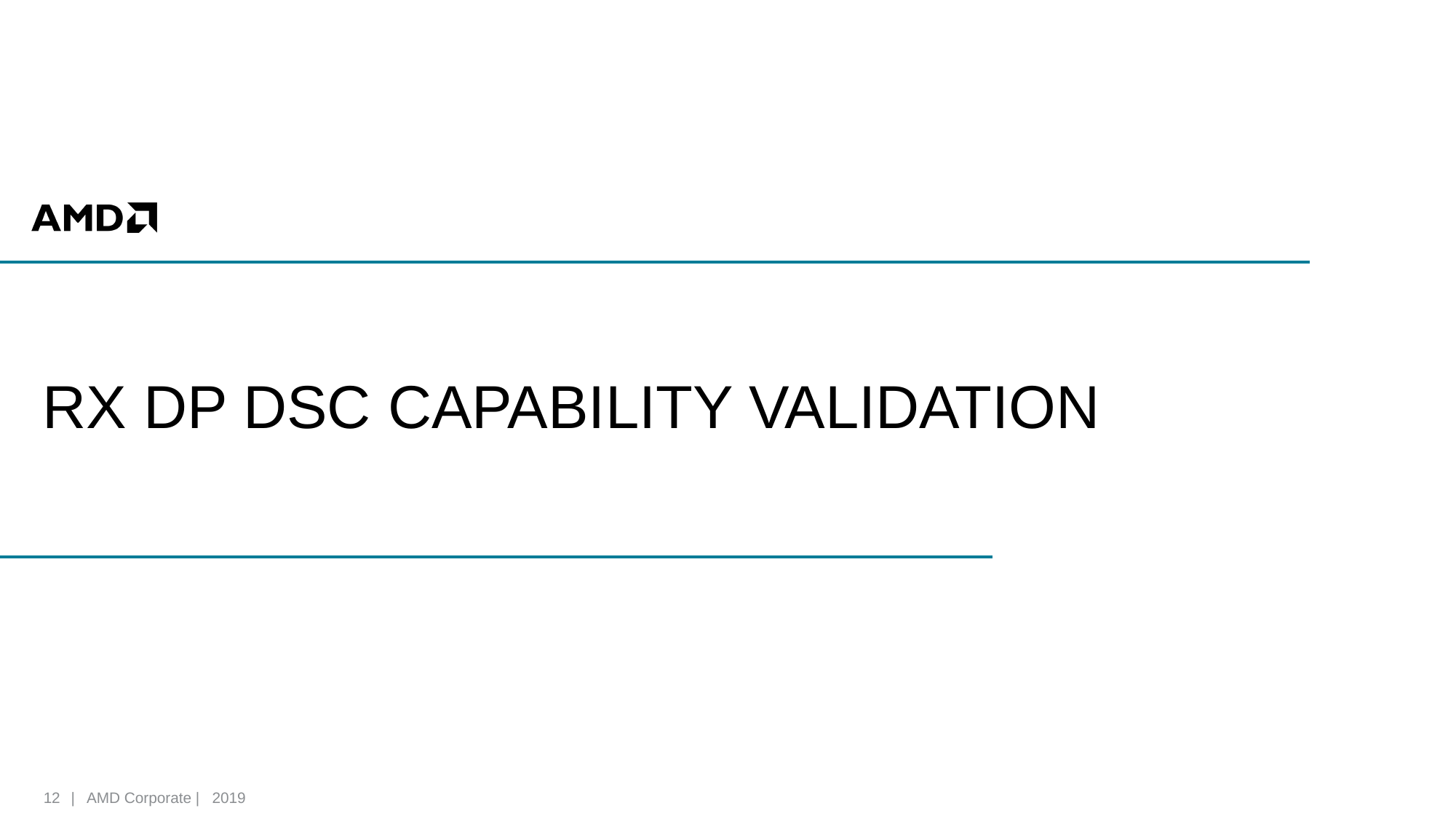

# RX DP DSC CAPABILITY VALIDATION
12
|   AMD Corporate |   2019